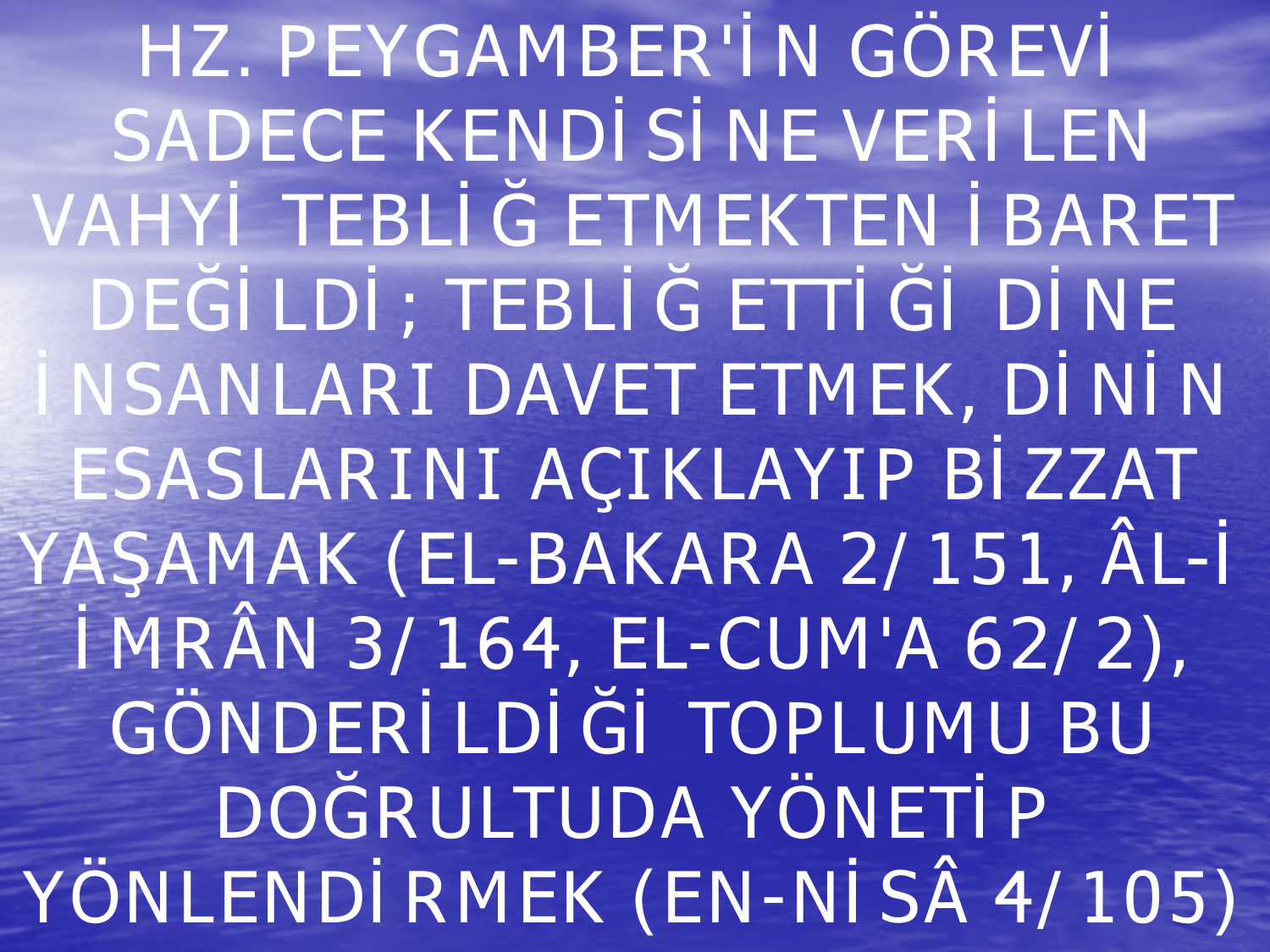

HZ. PEYGAMBER'İN GÖREVİ SADECE KENDİSİNE VERİLEN VAHYİ TEBLİĞ ETMEKTEN İBARET DEĞİLDİ; TEBLİĞ ETTİĞİ DİNE İNSANLARI DAVET ETMEK, DİNİN ESASLARINI AÇIKLAYIP BİZZAT YAŞAMAK (EL-BAKARA 2/151, ÂL-İ İMRÂN 3/164, EL-CUM'A 62/2), GÖNDERİLDİĞİ TOPLUMU BU DOĞRULTUDA YÖNETİP YÖNLENDİRMEK (EN-NİSÂ 4/105)
#